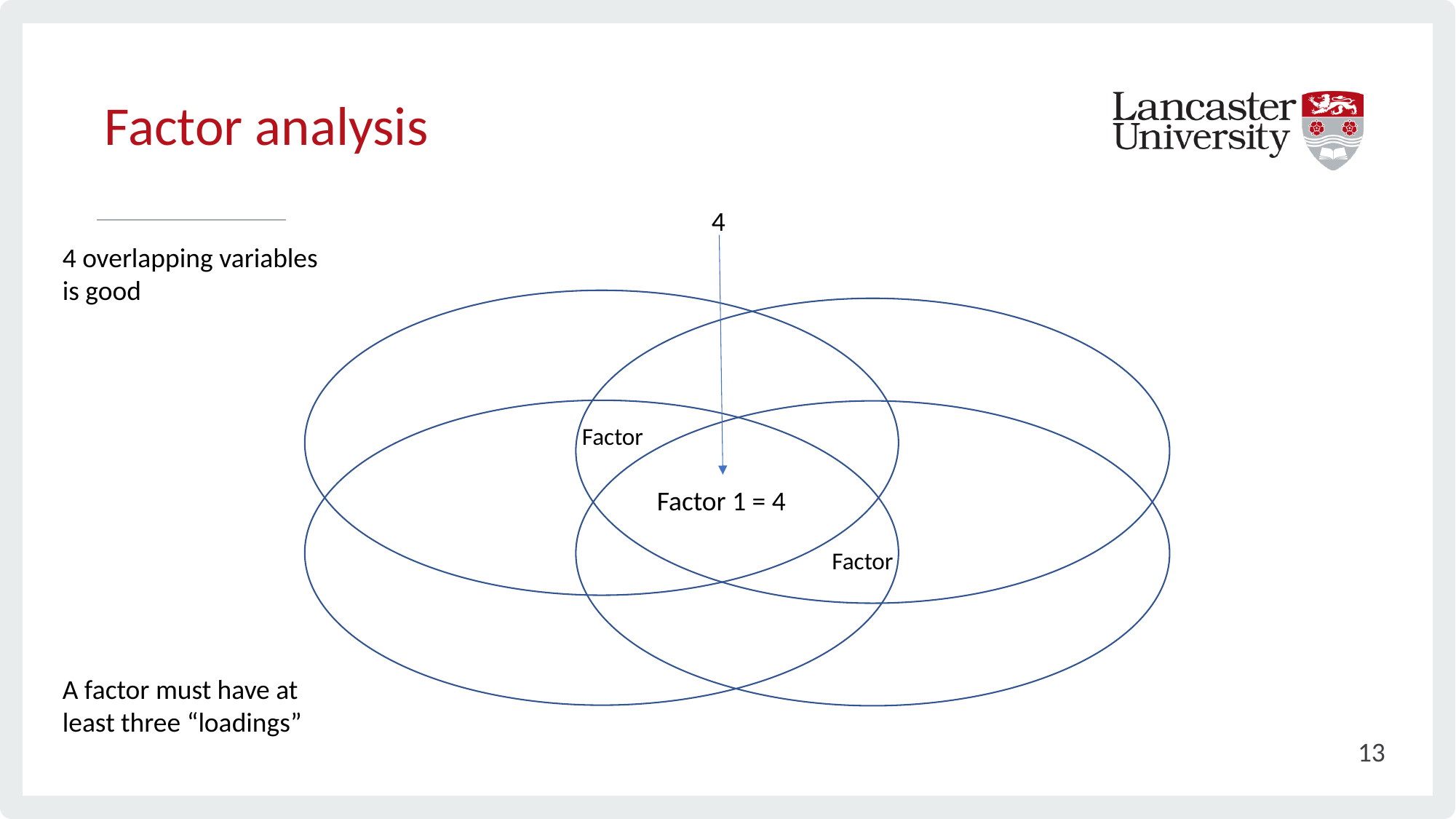

# Factor analysis
4
4 overlapping variables is good

Factor
Factor 1 = 4
Factor
A factor must have at least three “loadings”
13